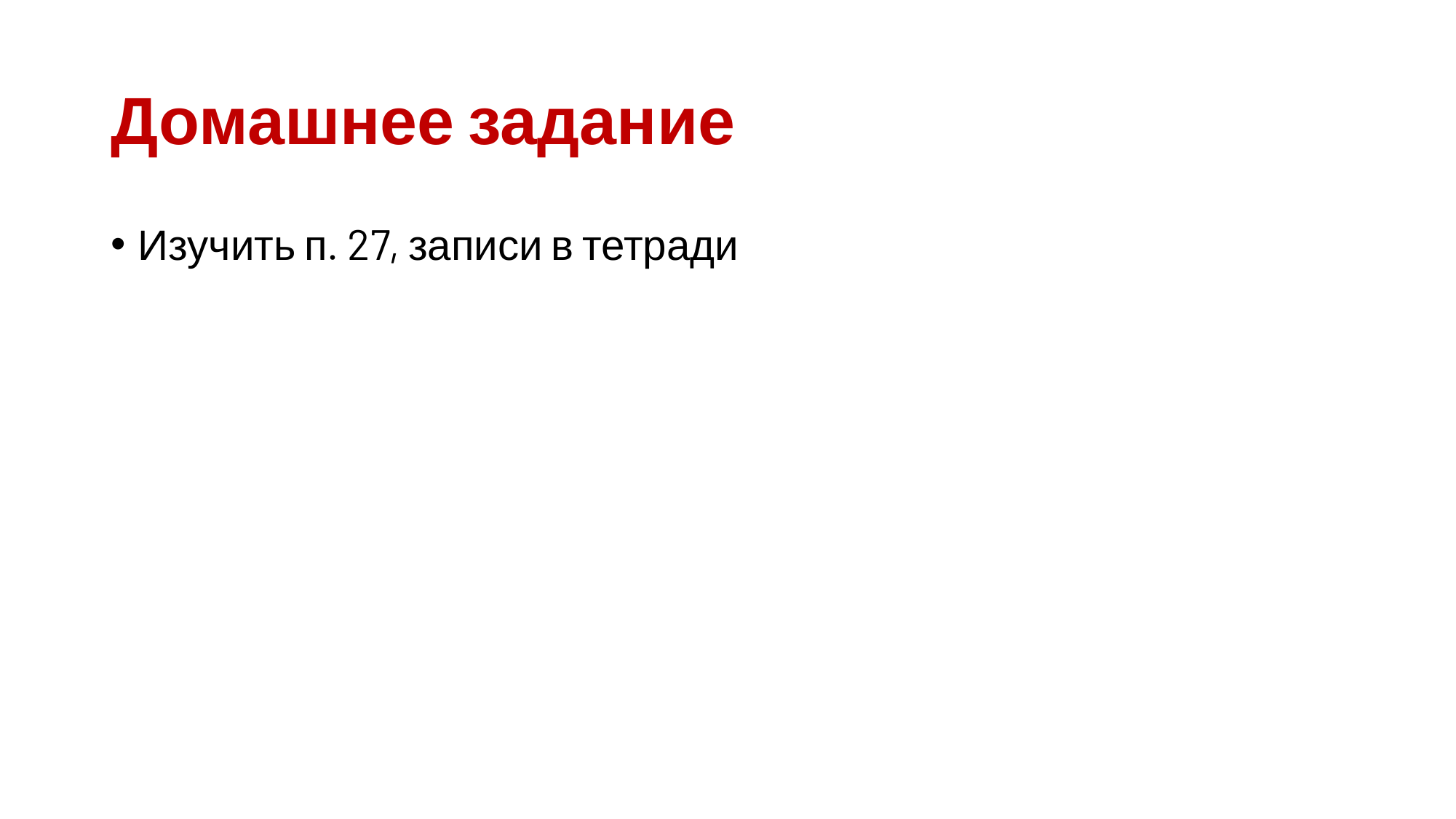

# Домашнее задание
Изучить п. 27, записи в тетради